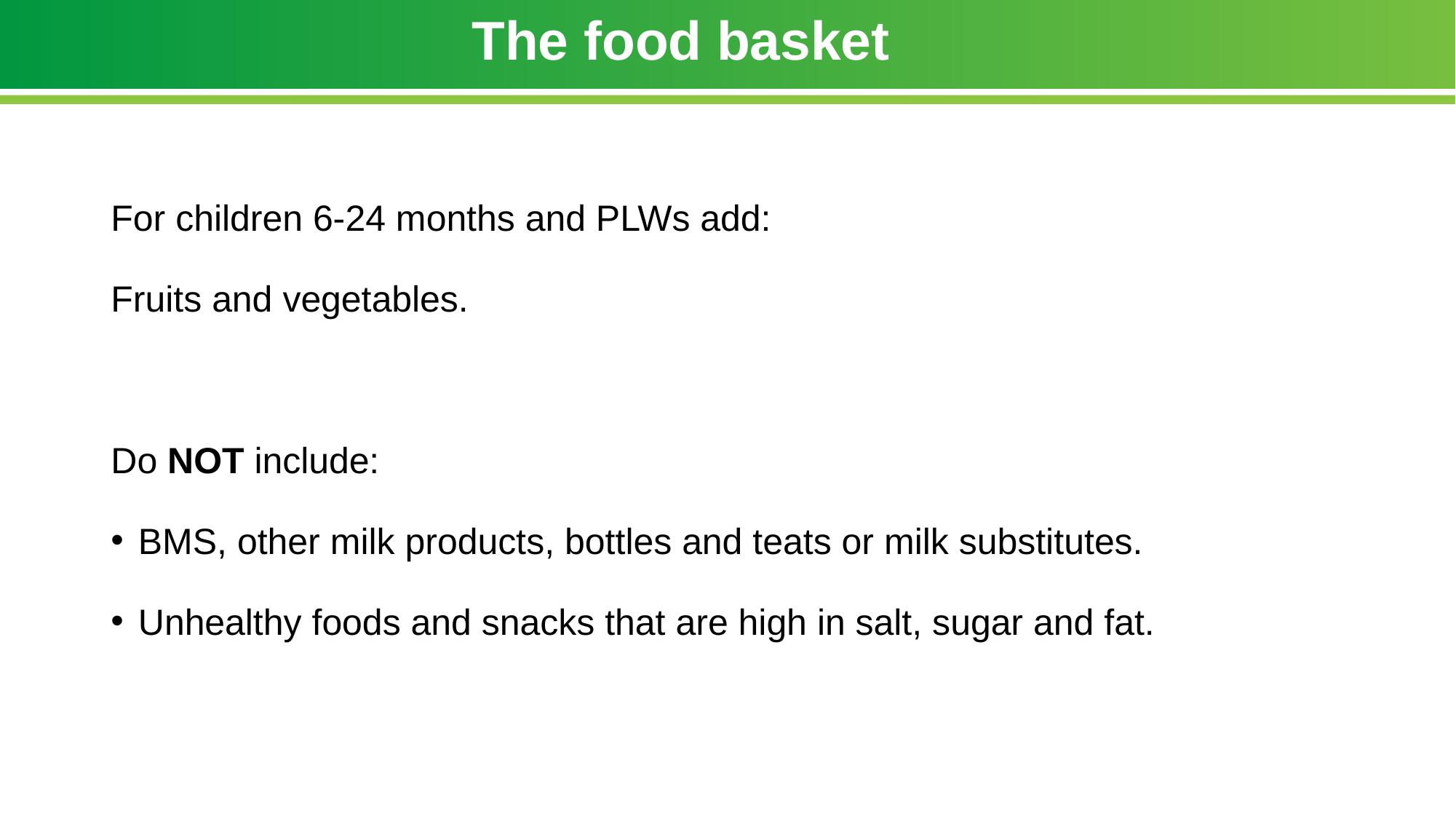

# The food basket
For children 6-24 months and PLWs add:
Fruits and vegetables.

Do NOT include:
BMS, other milk products, bottles and teats or milk substitutes.
Unhealthy foods and snacks that are high in salt, sugar and fat.